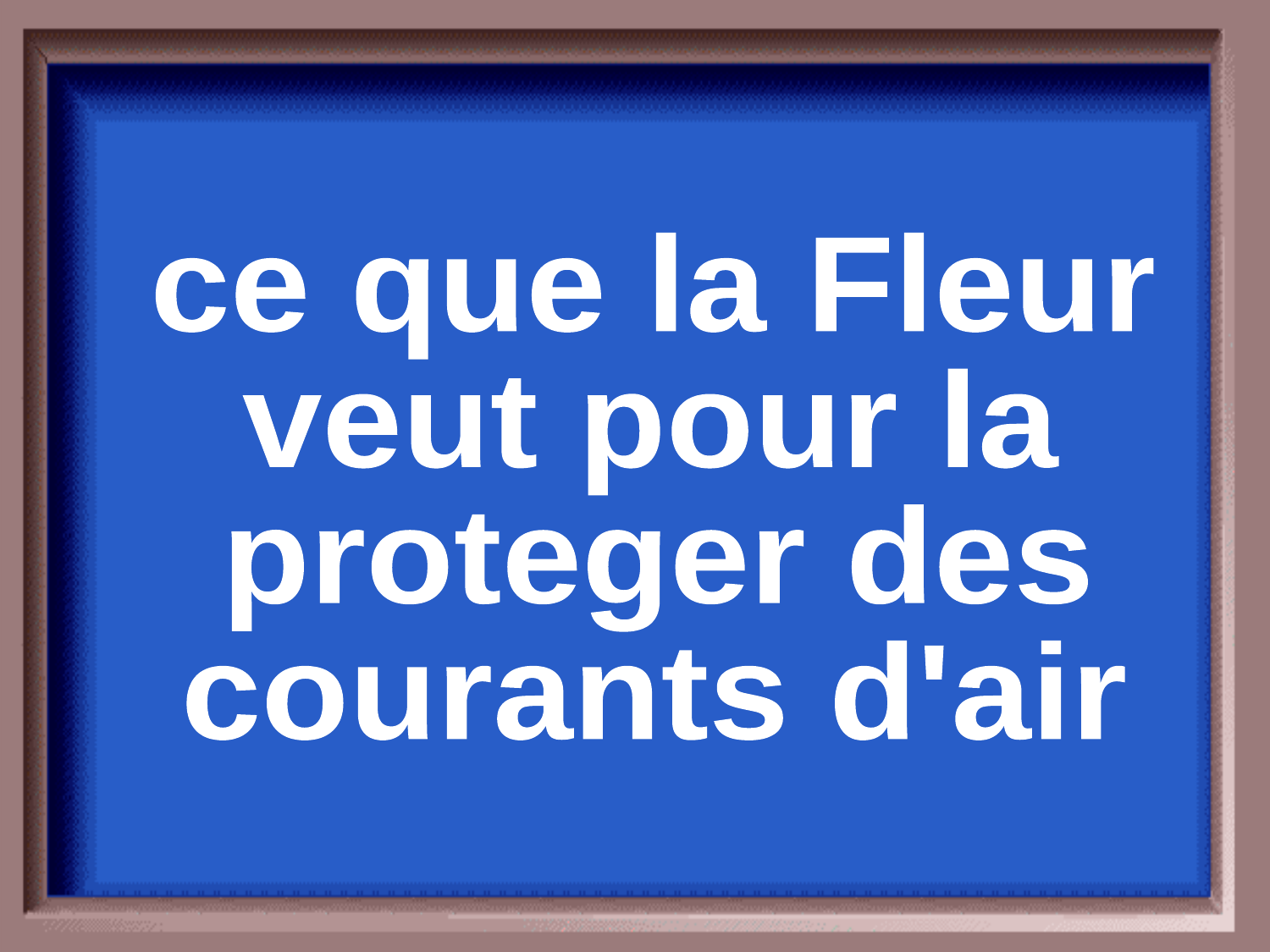

ce que la Fleur
veut pour la
proteger des
courants d'air